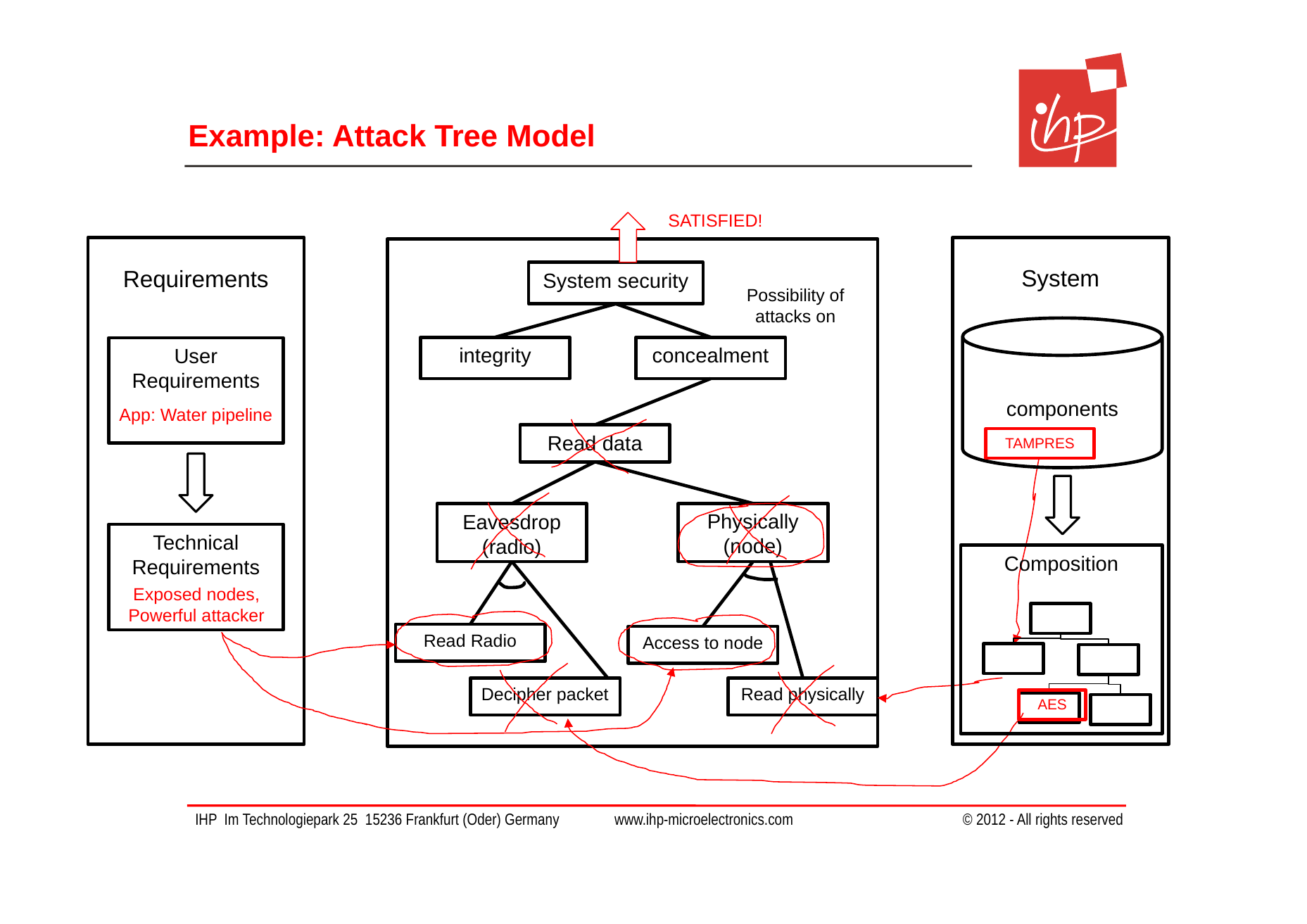

# Example: Attack Tree Model
SATISFIED!

System
Requirements
System security
Possibility of attacks on

components
integrity
concealment
User
Requirements
App: Water pipeline

Read data
TAMPRES

Physically (node)

Eavesdrop (radio)

Technical
Requirements

Composition

Exposed nodes,
Powerful attacker

Read Radio
Access to node

Decipher packet
Read physically

AES